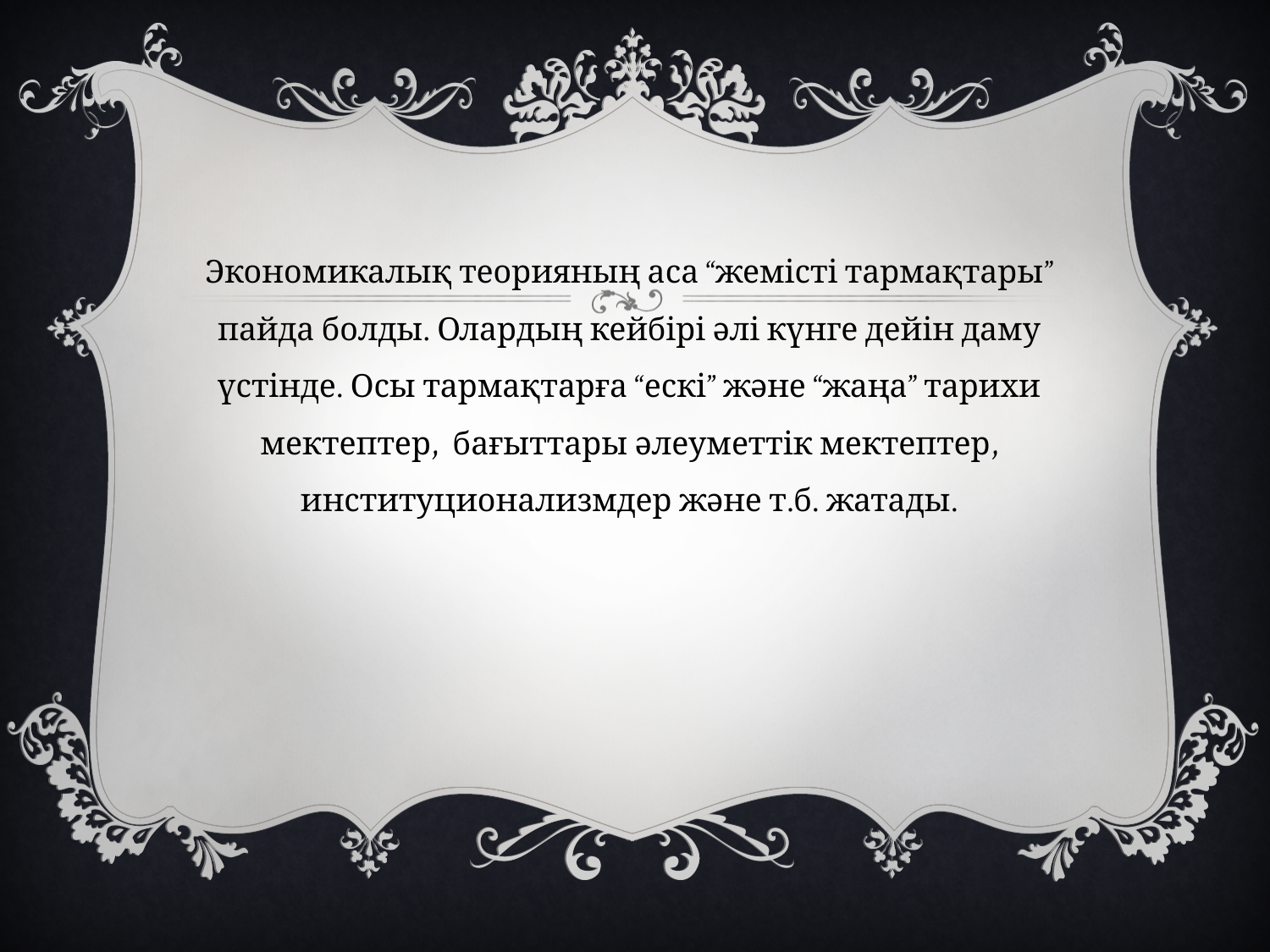

Экономикалық теорияның аса “жемісті тармақтары” пайда болды. Олардың кейбірі әлі күнге дейін даму үстінде. Осы тармақтарға “ескі” және “жаңа” тарихи мектептер,  бағыттары әлеуметтік мектептер, институционализмдер және т.б. жатады.